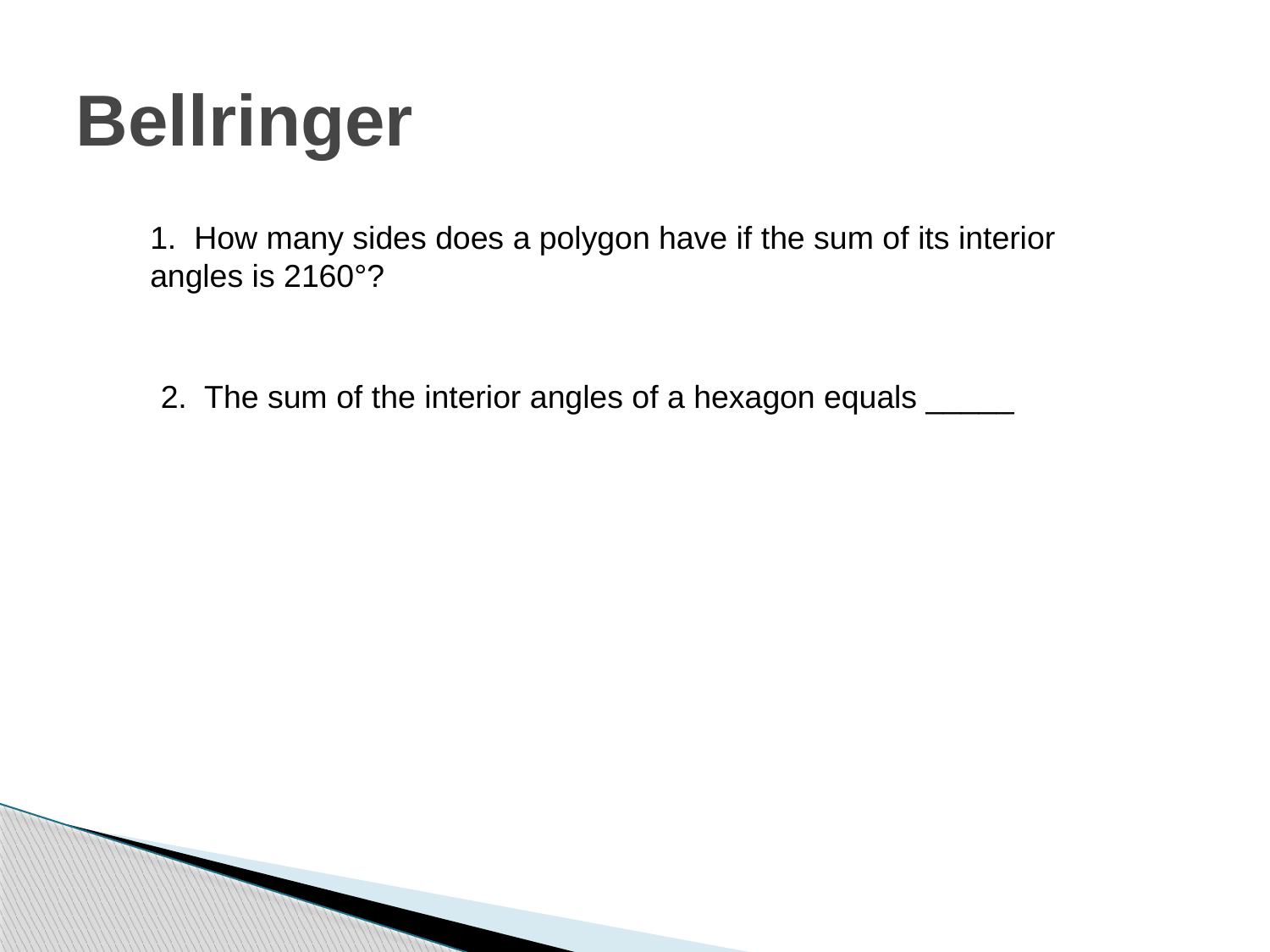

# Bellringer
1.  How many sides does a polygon have if the sum of its interior angles is 2160°?

2.  The sum of the interior angles of a hexagon equals _____